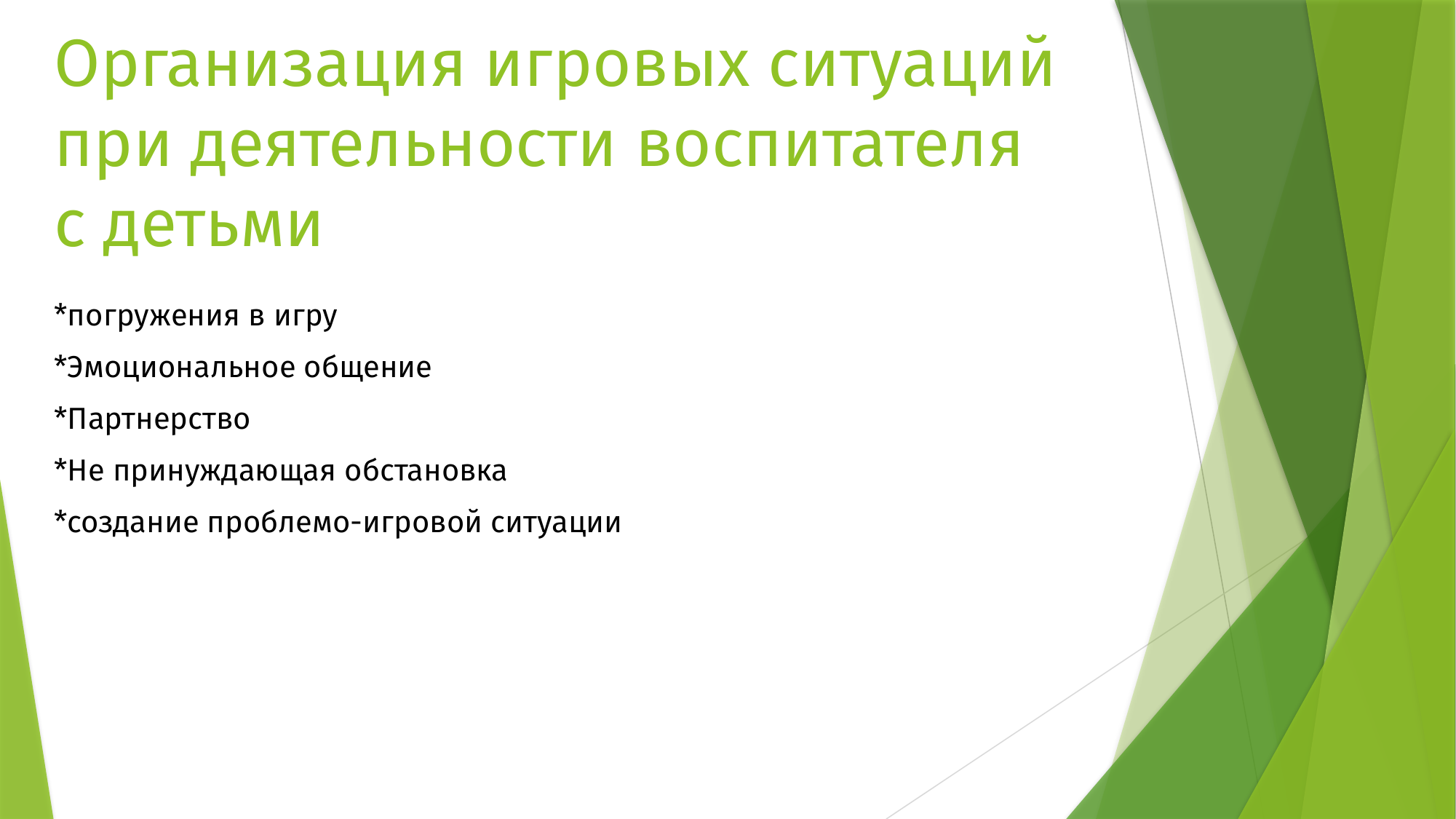

# Организация игровых ситуаций при деятельности воспитателя с детьми
*погружения в игру
*Эмоциональное общение
*Партнерство
*Не принуждающая обстановка
*создание проблемо-игровой ситуации